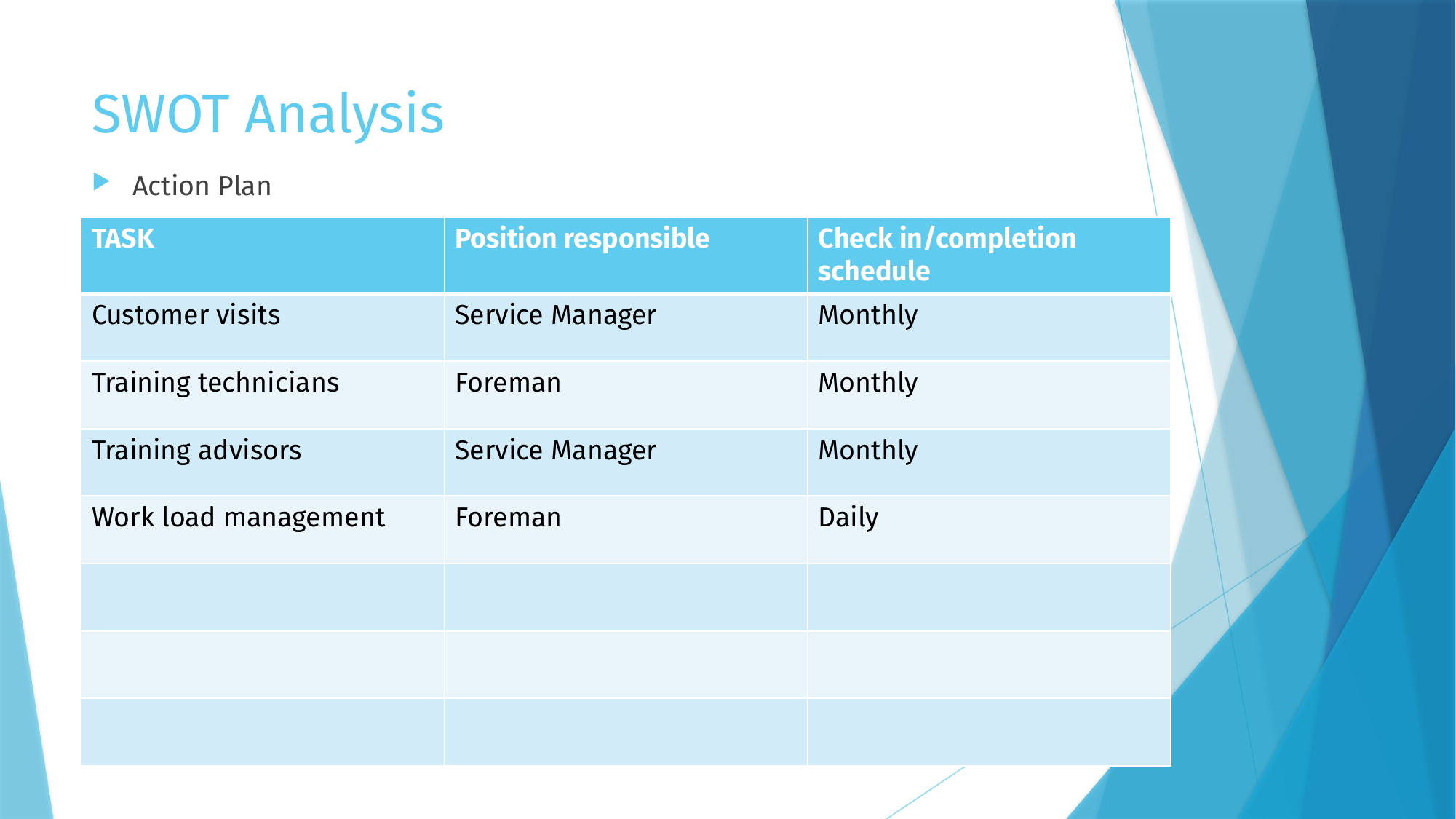

# SWOT Analysis
Action Plan

| TASK | Position responsible | Check in/completion schedule |
| --- | --- | --- |
| Customer visits | Service Manager | Monthly |
| Training technicians | Foreman | Monthly |
| Training advisors | Service Manager | Monthly |
| Work load management | Foreman | Daily |
|  |  |  |
|  |  |  |
|  |  |  |